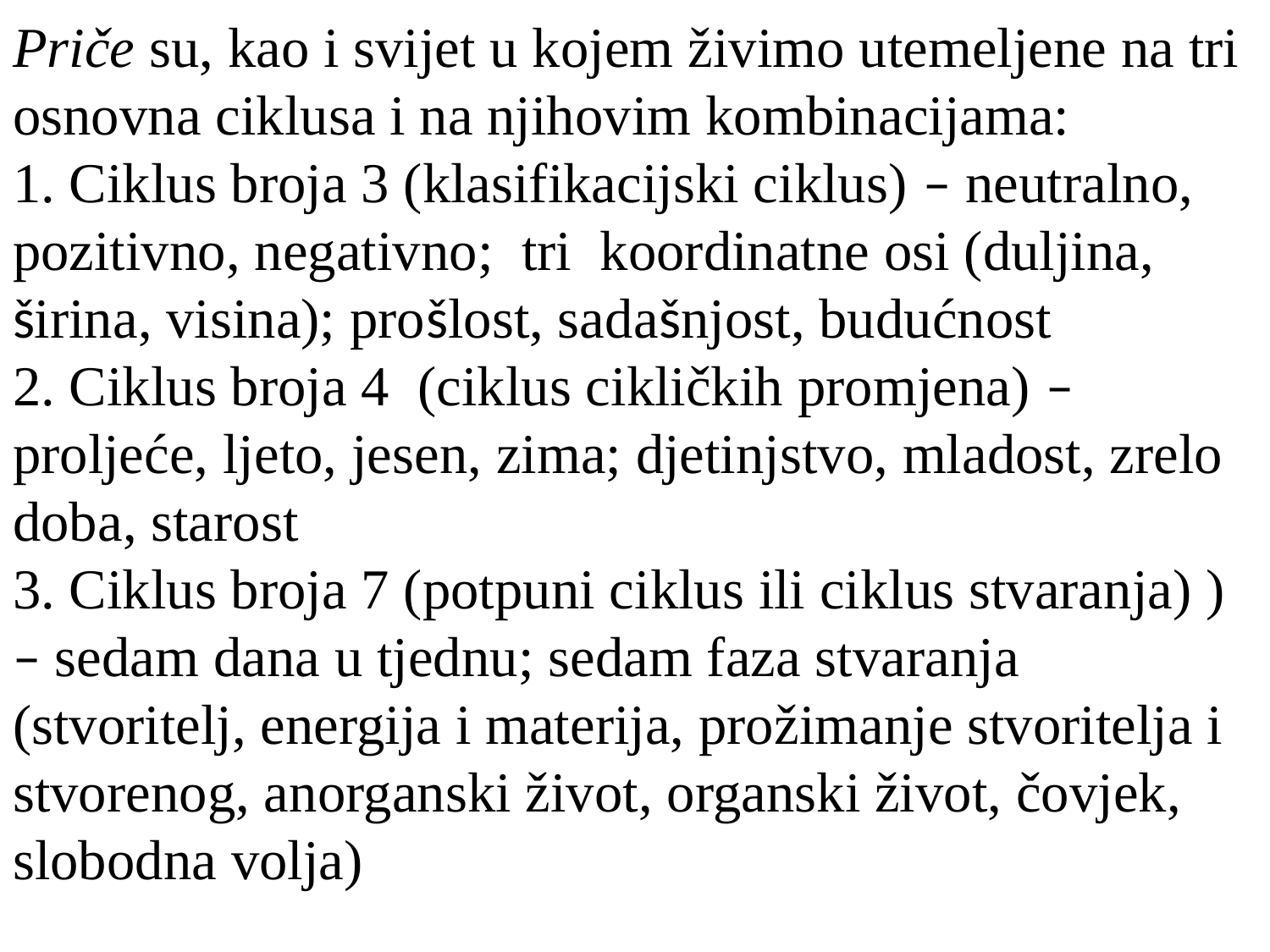

Priče su, kao i svijet u kojem živimo utemeljene na tri osnovna ciklusa i na njihovim kombinacijama:
1. Ciklus broja 3 (klasifikacijski ciklus) – neutralno, pozitivno, negativno;  tri  koordinatne osi (duljina, širina, visina); prošlost, sadašnjost, budućnost
2. Ciklus broja 4  (ciklus cikličkih promjena) – proljeće, ljeto, jesen, zima; djetinjstvo, mladost, zrelo doba, starost
3. Ciklus broja 7 (potpuni ciklus ili ciklus stvaranja) ) – sedam dana u tjednu; sedam faza stvaranja (stvoritelj, energija i materija, prožimanje stvoritelja i stvorenog, anorganski život, organski život, čovjek, slobodna volja)